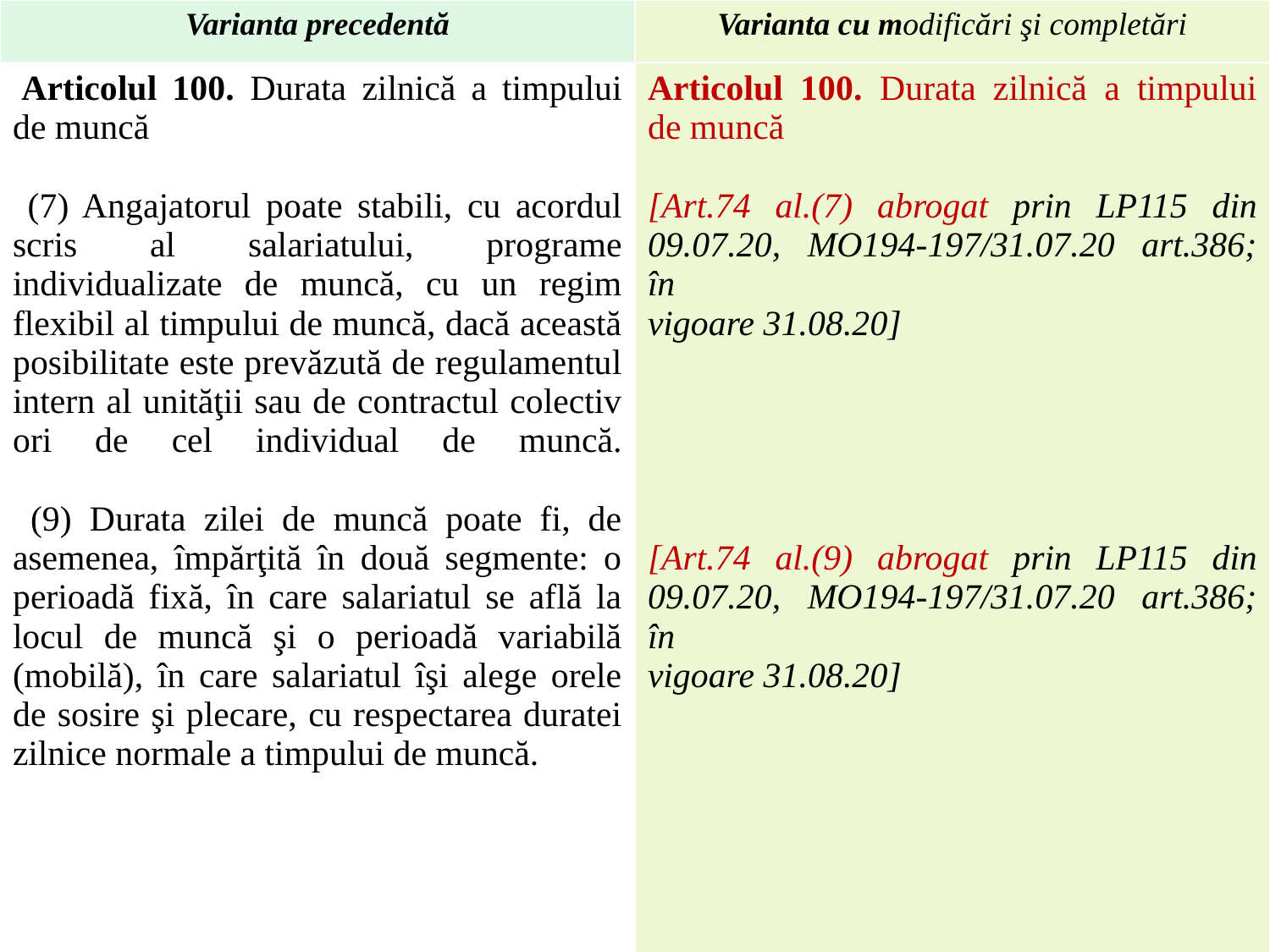

| Varianta precedentă | Varianta cu modificări şi completări |
| --- | --- |
| Articolul 100. Durata zilnică a timpului de muncă (7) Angajatorul poate stabili, cu acordul scris al salariatului, programe individualizate de muncă, cu un regim flexibil al timpului de muncă, dacă această posibilitate este prevăzută de regulamentul intern al unităţii sau de contractul colectiv ori de cel individual de muncă.                        (9) Durata zilei de muncă poate fi, de asemenea, împărţită în două segmente: o perioadă fixă, în care salariatul se află la locul de muncă şi o perioadă variabilă (mobilă), în care salariatul îşi alege orele de sosire şi plecare, cu respectarea duratei zilnice normale a timpului de muncă. | Articolul 100. Durata zilnică a timpului de muncă [Art.74 al.(7) abrogat prin LP115 din 09.07.20, MO194-197/31.07.20 art.386; în vigoare 31.08.20] [Art.74 al.(9) abrogat prin LP115 din 09.07.20, MO194-197/31.07.20 art.386; în vigoare 31.08.20] |